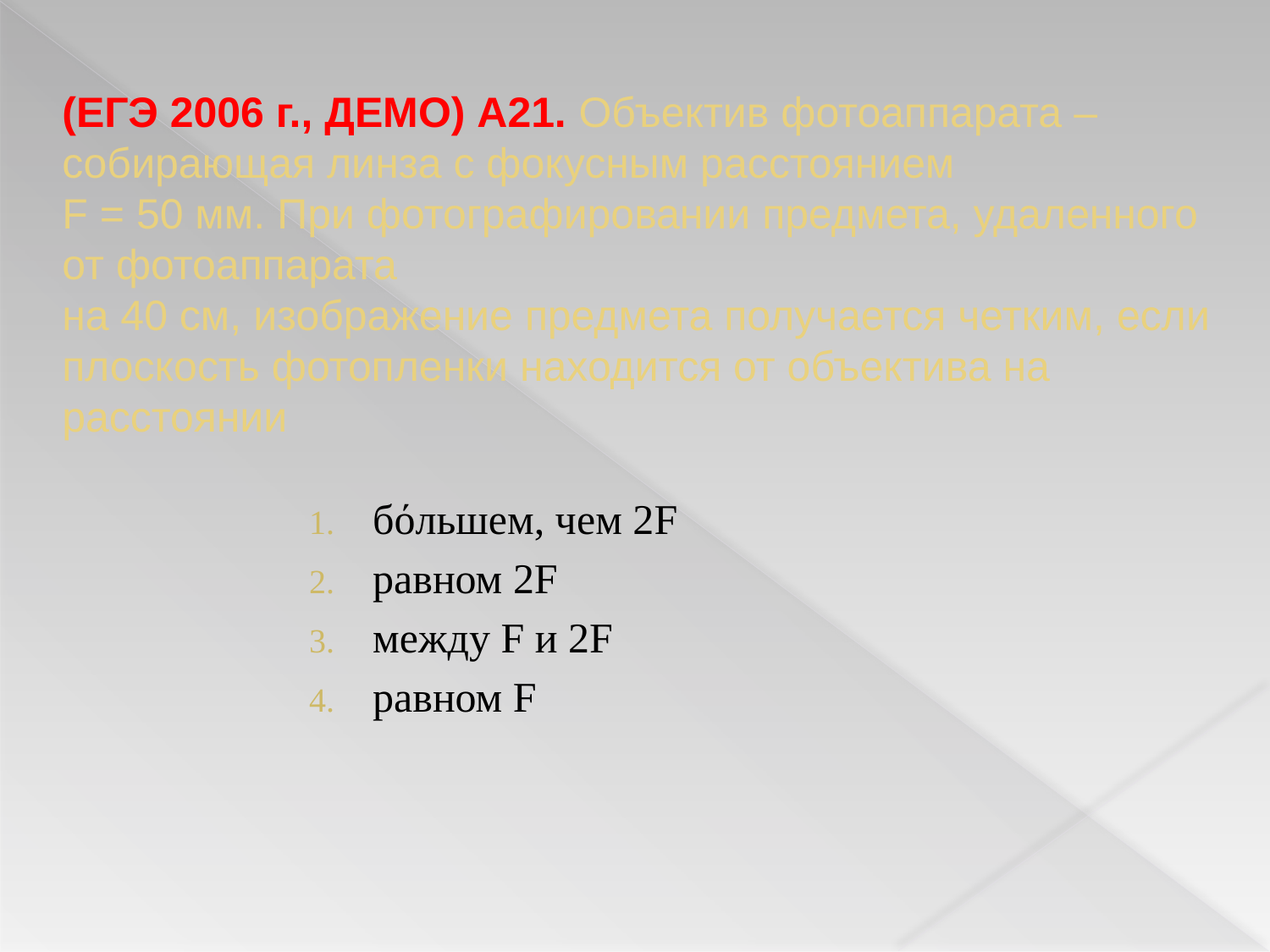

# (ЕГЭ 2006 г., ДЕМО) А21. Объектив фотоаппарата – собирающая линза с фокусным расстоянием F = 50 мм. При фотографировании предмета, удаленного от фотоаппарата на 40 см, изображение предмета получается четким, если плоскость фотопленки находится от объектива на расстоянии
бόльшем, чем 2F
равном 2F
между F и 2F
равном F